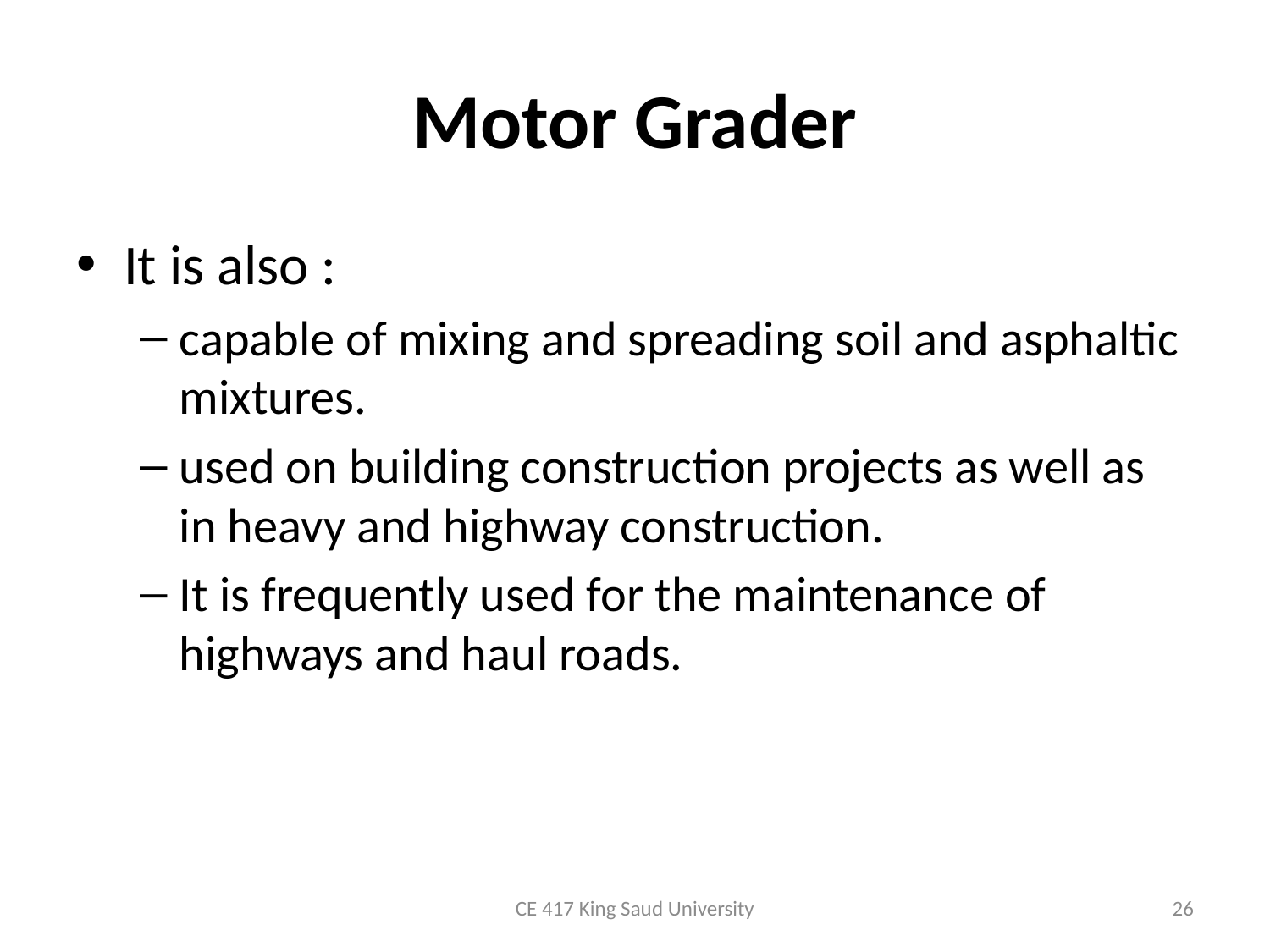

# Motor Grader
It is also :
capable of mixing and spreading soil and asphaltic mixtures.
used on building construction projects as well as in heavy and highway construction.
It is frequently used for the maintenance of highways and haul roads.

CE 417 King Saud University
26